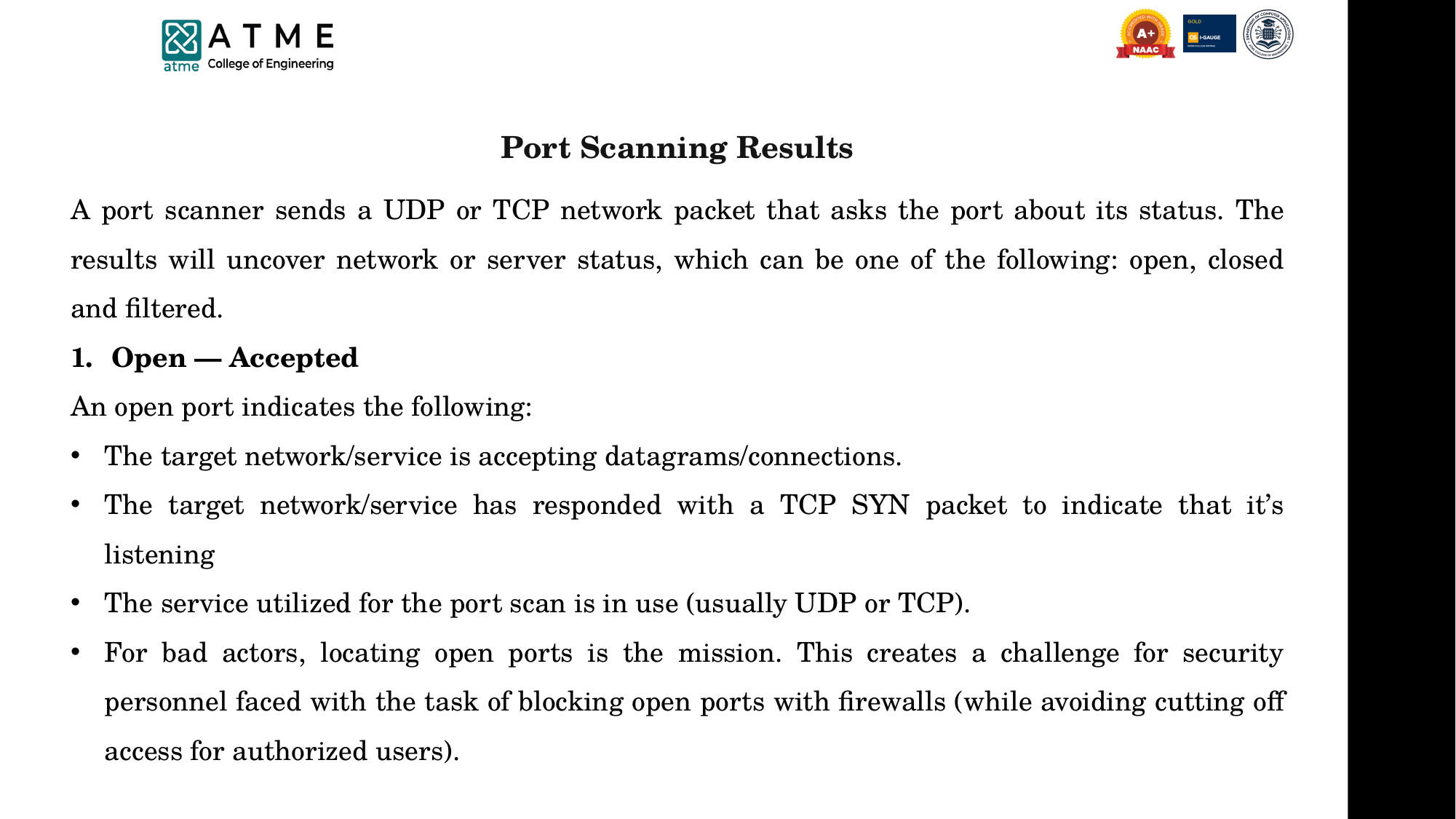

Port Scanning Results
A port scanner sends a UDP or TCP network packet that asks the port about its status. The results will uncover network or server status, which can be one of the following: open, closed and filtered.
Open — Accepted
An open port indicates the following:
The target network/service is accepting datagrams/connections.
The target network/service has responded with a TCP SYN packet to indicate that it’s listening
The service utilized for the port scan is in use (usually UDP or TCP).
For bad actors, locating open ports is the mission. This creates a challenge for security personnel faced with the task of blocking open ports with firewalls (while avoiding cutting off access for authorized users).